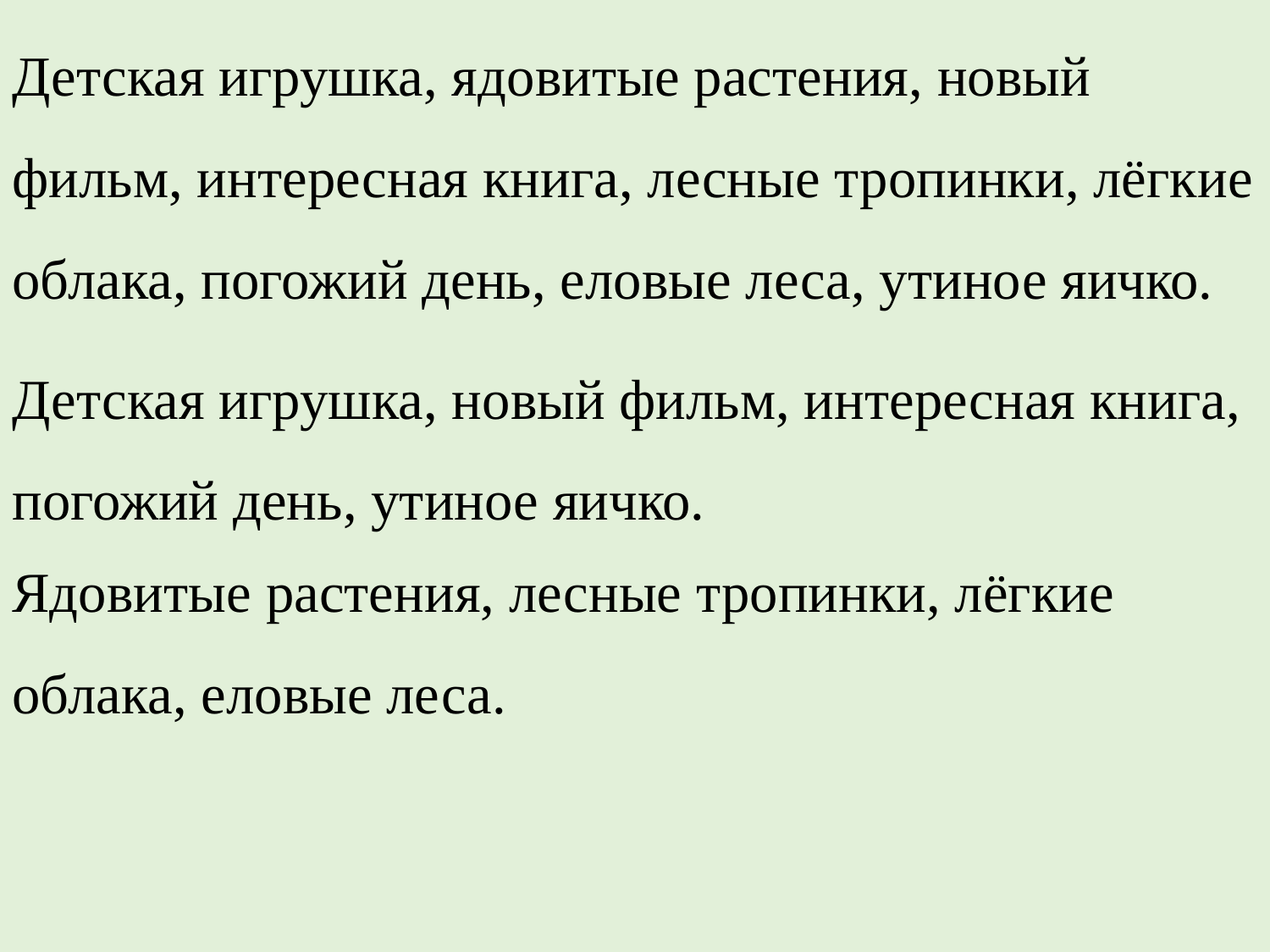

Детская игрушка, ядовитые растения, новый фильм, интересная книга, лесные тропинки, лёгкие облака, погожий день, еловые леса, утиное яичко.
Детская игрушка, новый фильм, интересная книга,
погожий день, утиное яичко.
Ядовитые растения, лесные тропинки, лёгкие облака, еловые леса.